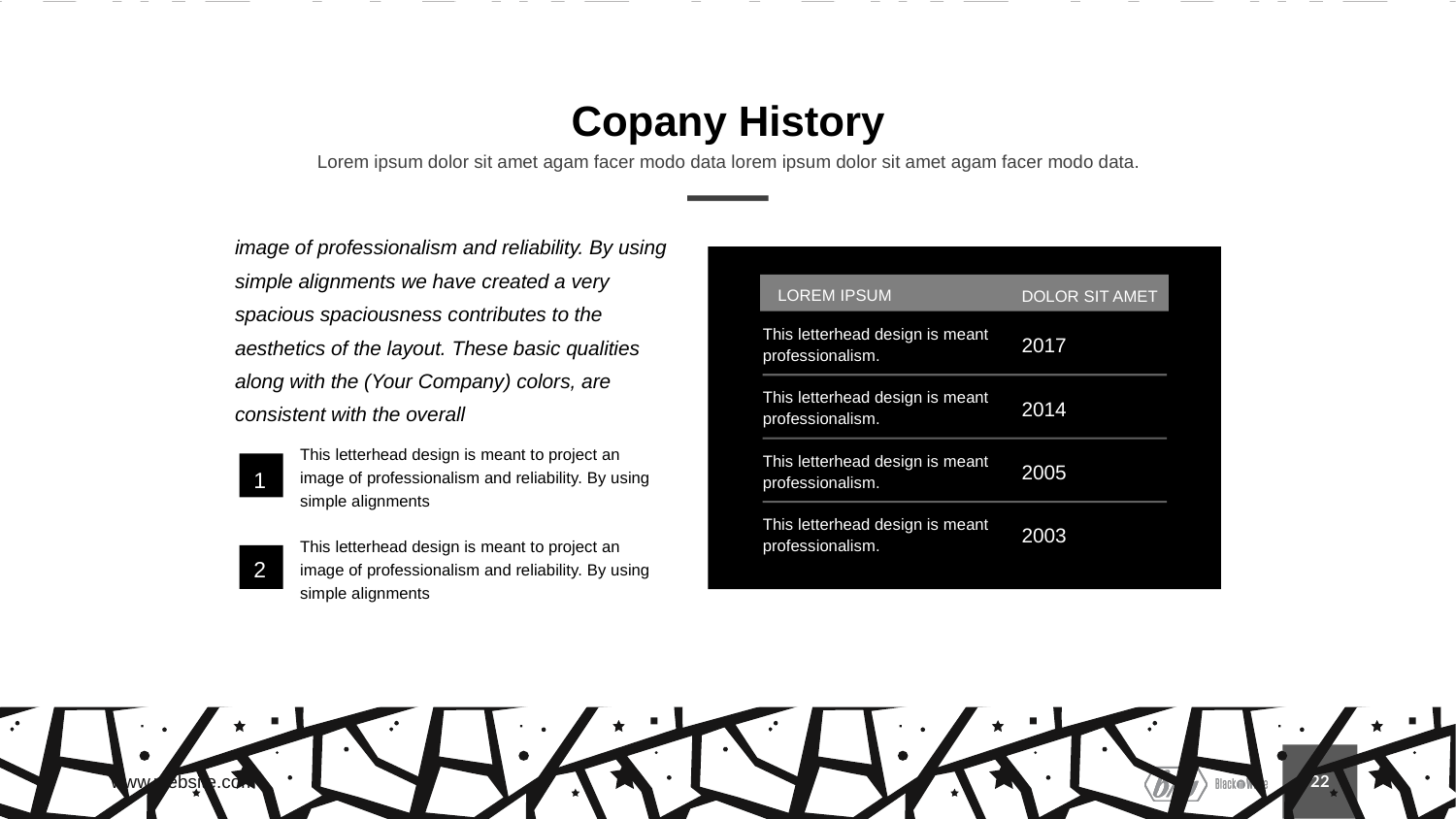

# Copany History
Lorem ipsum dolor sit amet agam facer modo data lorem ipsum dolor sit amet agam facer modo data.

image of professionalism and reliability. By using simple alignments we have created a very spacious spaciousness contributes to the aesthetics of the layout. These basic qualities along with the (Your Company) colors, are consistent with the overall
This letterhead design is meant to project an image of professionalism and reliability. By using simple alignments

1
This letterhead design is meant to project an image of professionalism and reliability. By using simple alignments

2

LOREM IPSUM
DOLOR SIT AMET
This letterhead design is meant professionalism.
2017
This letterhead design is meant professionalism.
2014
This letterhead design is meant professionalism.
2005
This letterhead design is meant professionalism.
2003
www.website.com